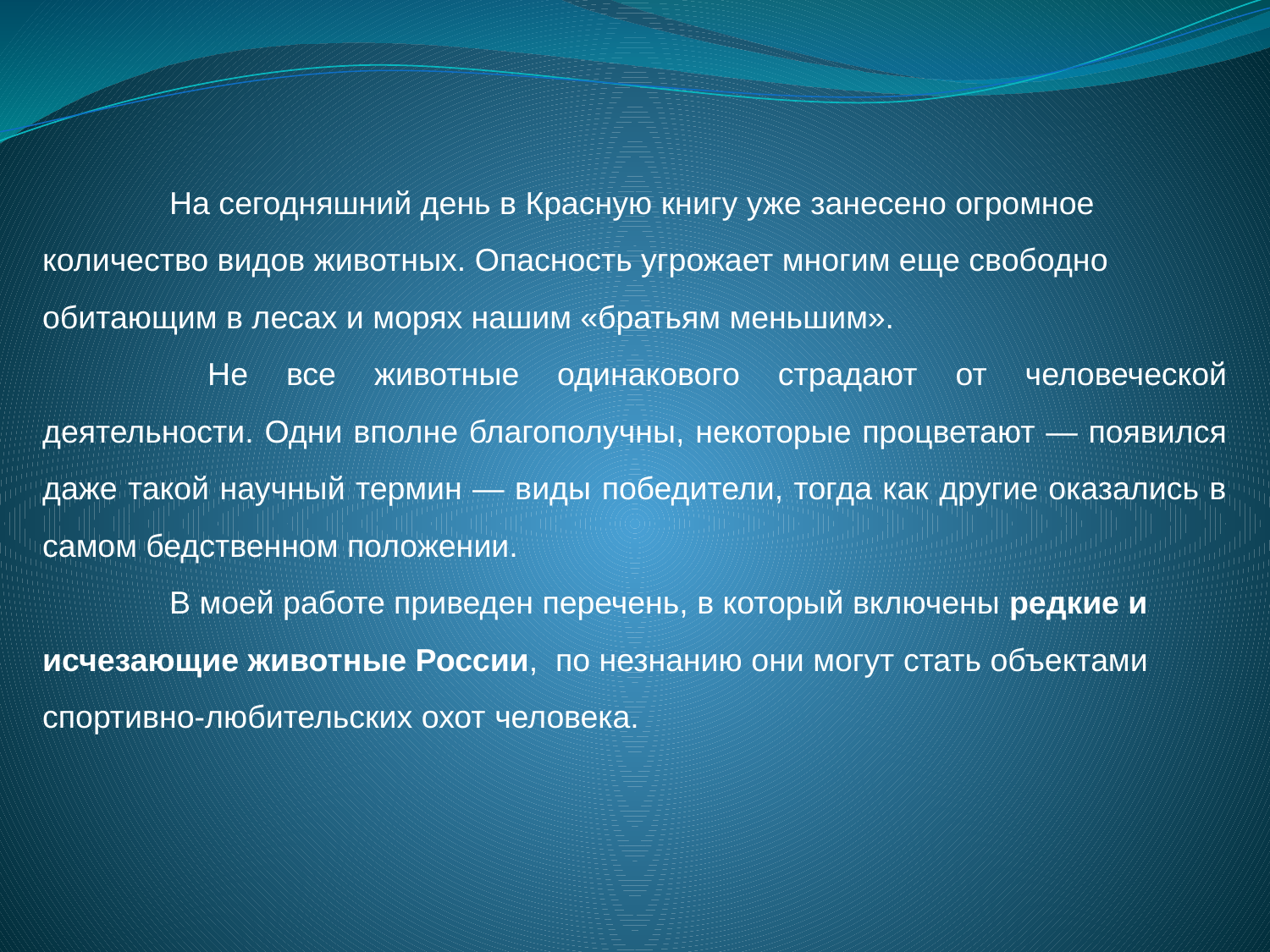

На сегодняшний день в Красную книгу уже занесено огромное количество видов животных. Опасность угрожает многим еще свободно обитающим в лесах и морях нашим «братьям меньшим».
	 Не все животные одинакового страдают от человеческой деятельности. Одни вполне благополучны, некоторые процветают — появился даже такой научный термин — виды победители, тогда как другие оказались в самом бедственном положении.
	В моей работе приведен перечень, в который включены редкие и исчезающие животные России,  по незнанию они могут стать объектами спортивно-любительских охот человека.